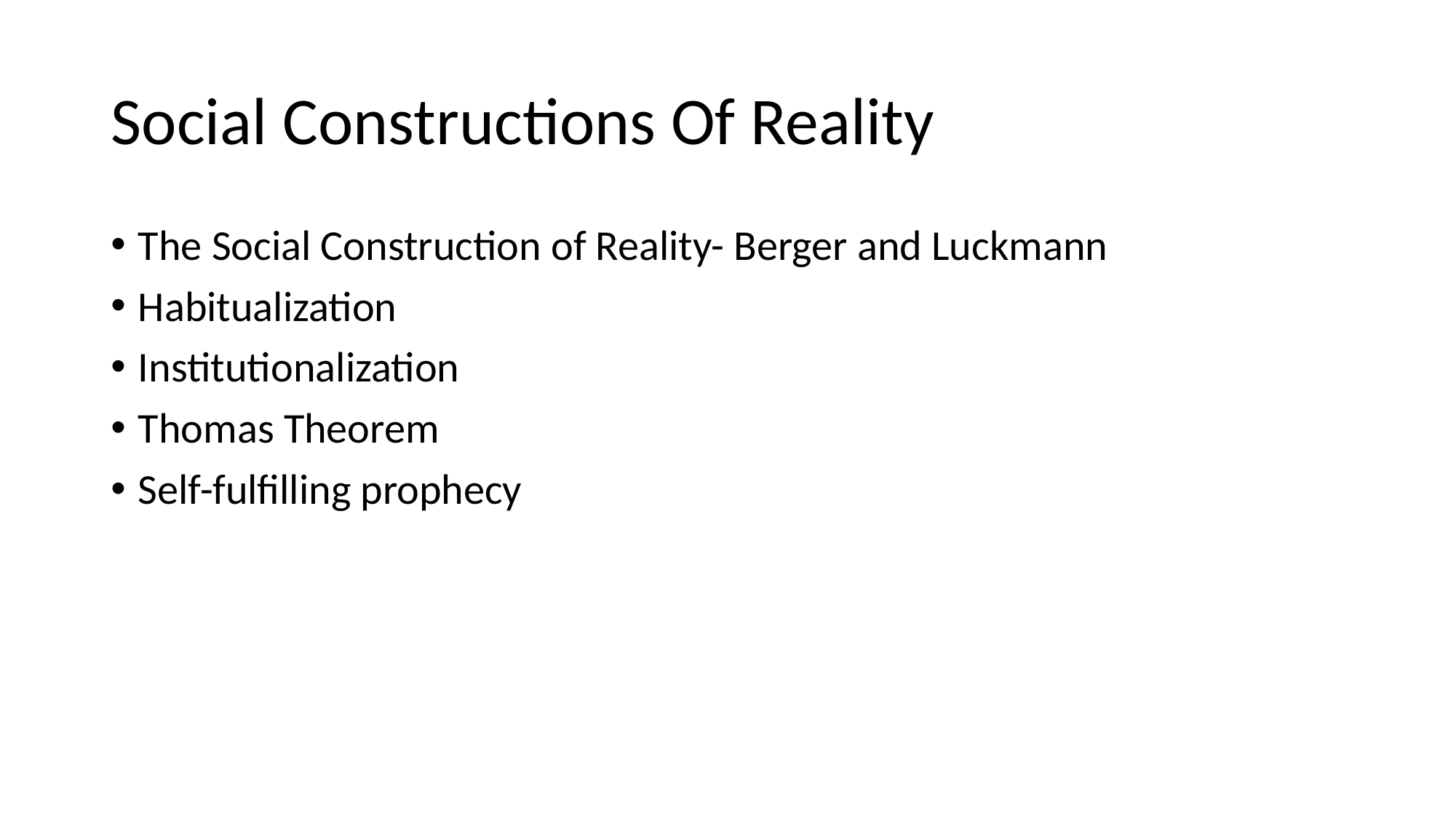

# Social Constructions Of Reality
The Social Construction of Reality- Berger and Luckmann
Habitualization
Institutionalization
Thomas Theorem
Self-fulfilling prophecy